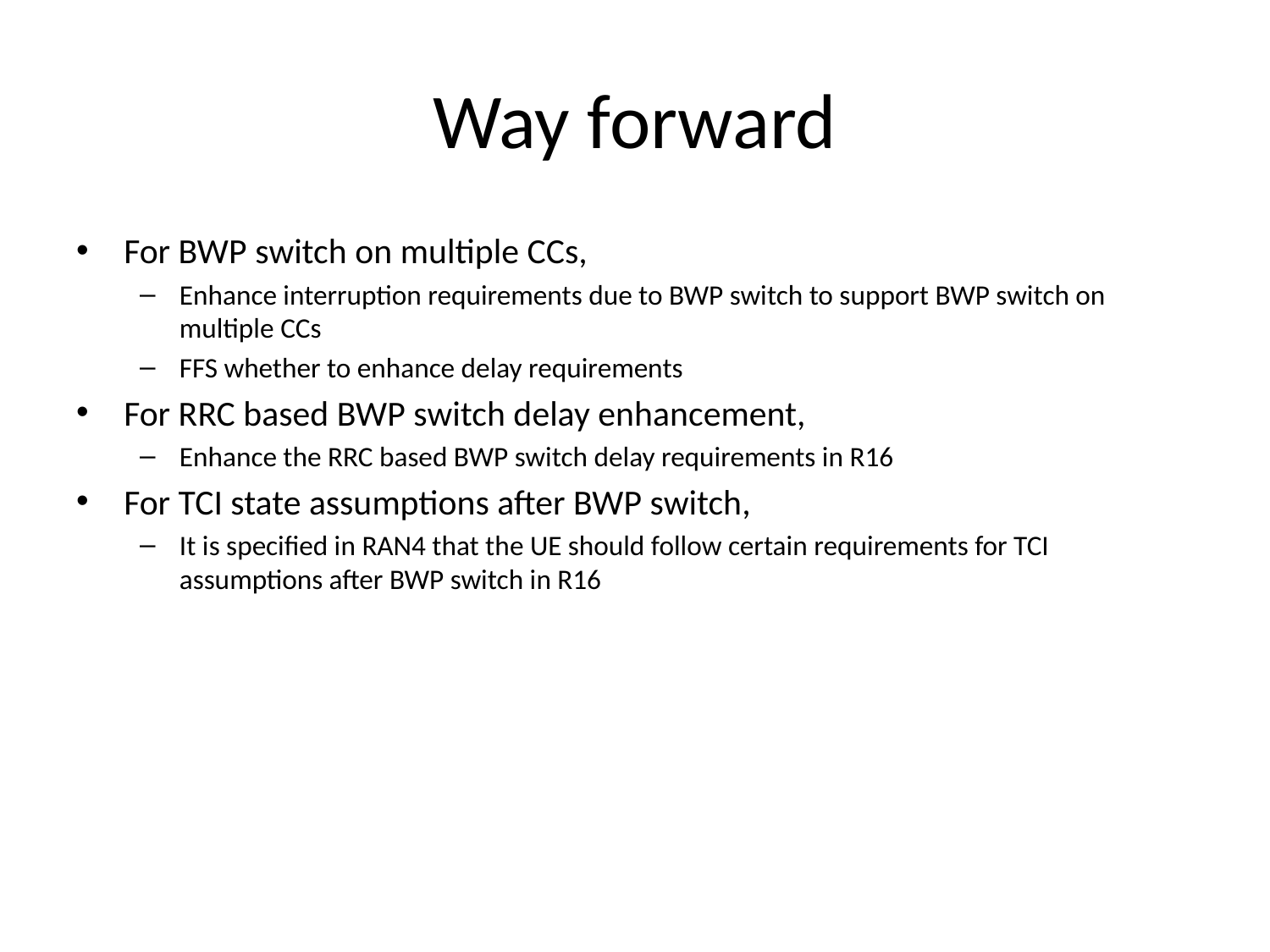

# Way forward
For BWP switch on multiple CCs,
Enhance interruption requirements due to BWP switch to support BWP switch on multiple CCs
FFS whether to enhance delay requirements
For RRC based BWP switch delay enhancement,
Enhance the RRC based BWP switch delay requirements in R16
For TCI state assumptions after BWP switch,
It is specified in RAN4 that the UE should follow certain requirements for TCI assumptions after BWP switch in R16